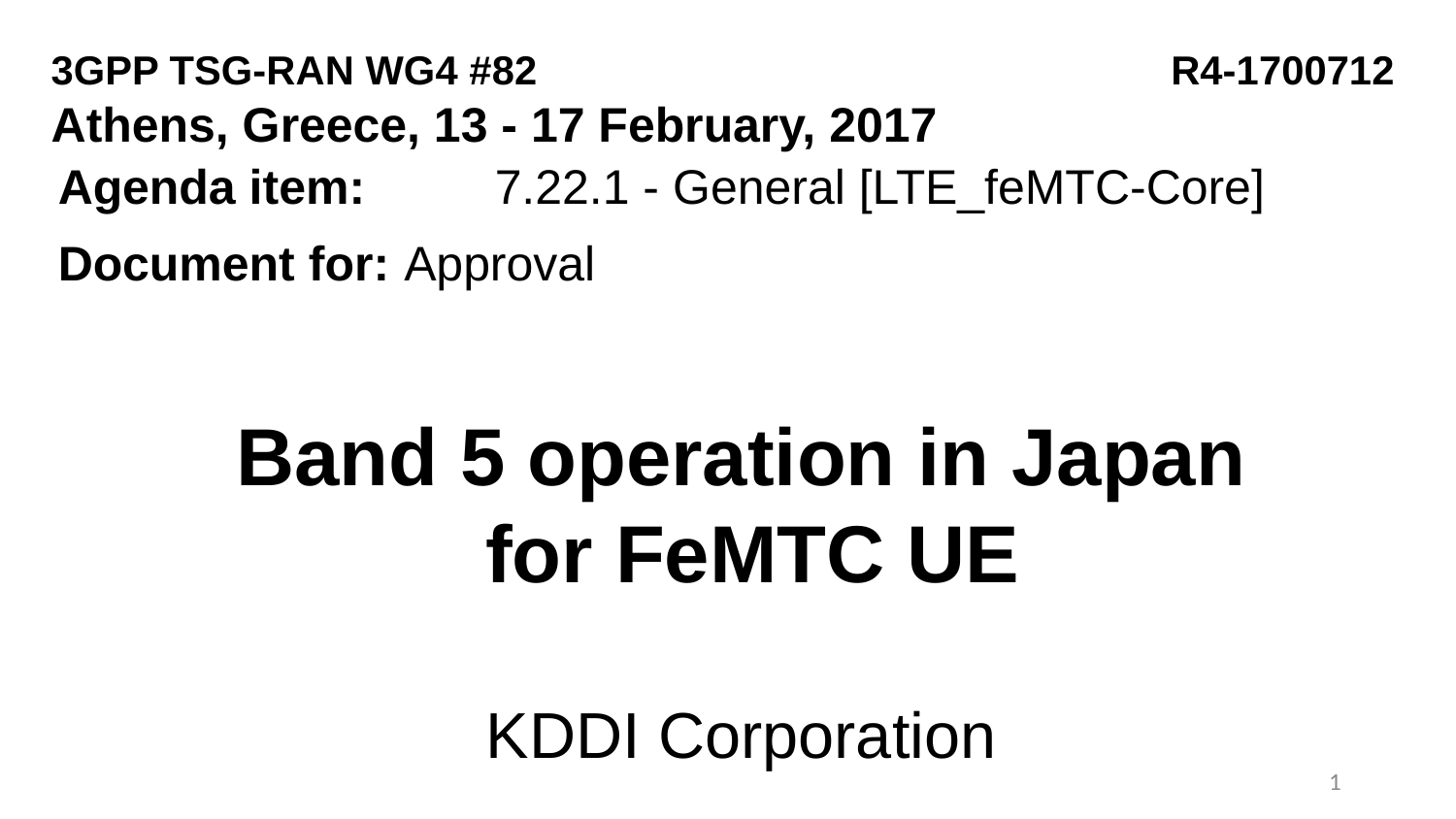

3GPP TSG-RAN WG4 #82			         R4-1700712
Athens, Greece, 13 - 17 February, 2017
Agenda item:	7.22.1 - General [LTE_feMTC-Core]
Document for:	Approval

Band 5 operation in Japan
 for FeMTC UE

KDDI Corporation
1